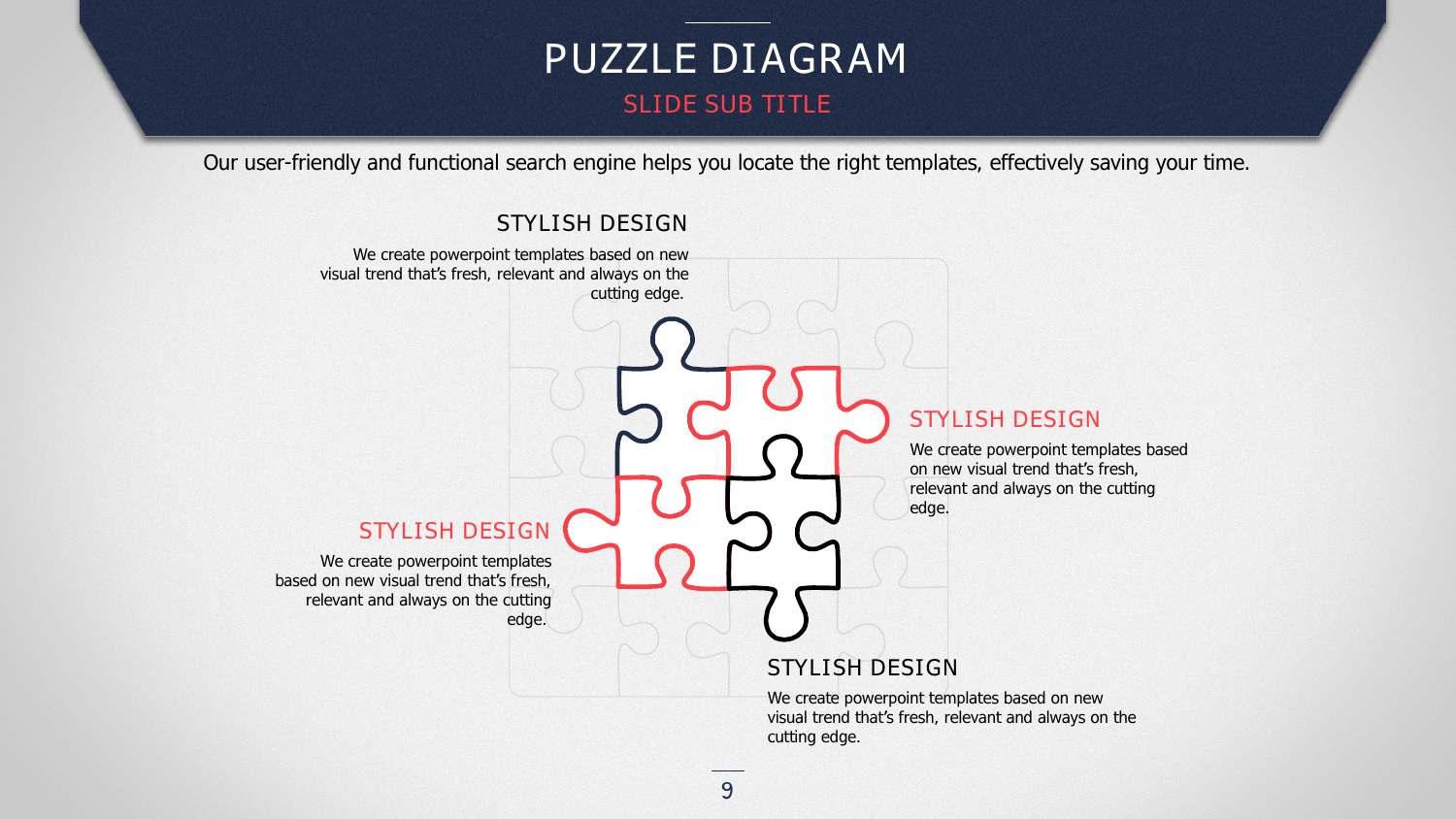

PUZZLE DIAGRAM
SLIDE SUB TITLE
Our user-friendly and functional search engine helps you locate the right templates, effectively saving your time.
STYLISH DESIGN
We create powerpoint templates based on new visual trend that’s fresh, relevant and always on the cutting edge.

STYLISH DESIGN
We create powerpoint templates based on new visual trend that’s fresh, relevant and always on the cutting edge.
STYLISH DESIGN
We create powerpoint templates based on new visual trend that’s fresh, relevant and always on the cutting edge.
STYLISH DESIGN
We create powerpoint templates based on new visual trend that’s fresh, relevant and always on the cutting edge.
9